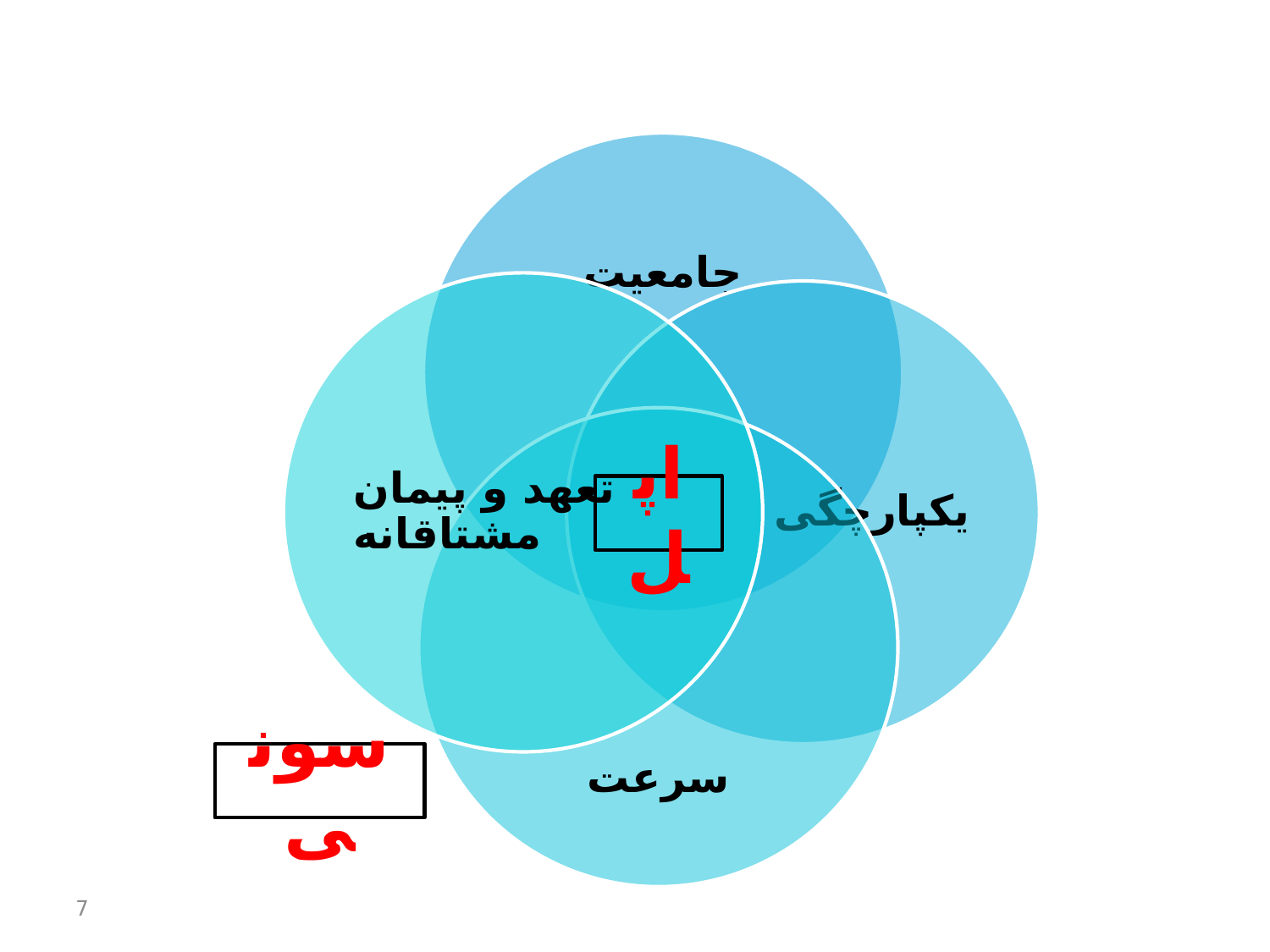

جامعیت
یکپارچگی

سرعت
تعهد و پیمان مشتاقانه
اپل
سونی
7